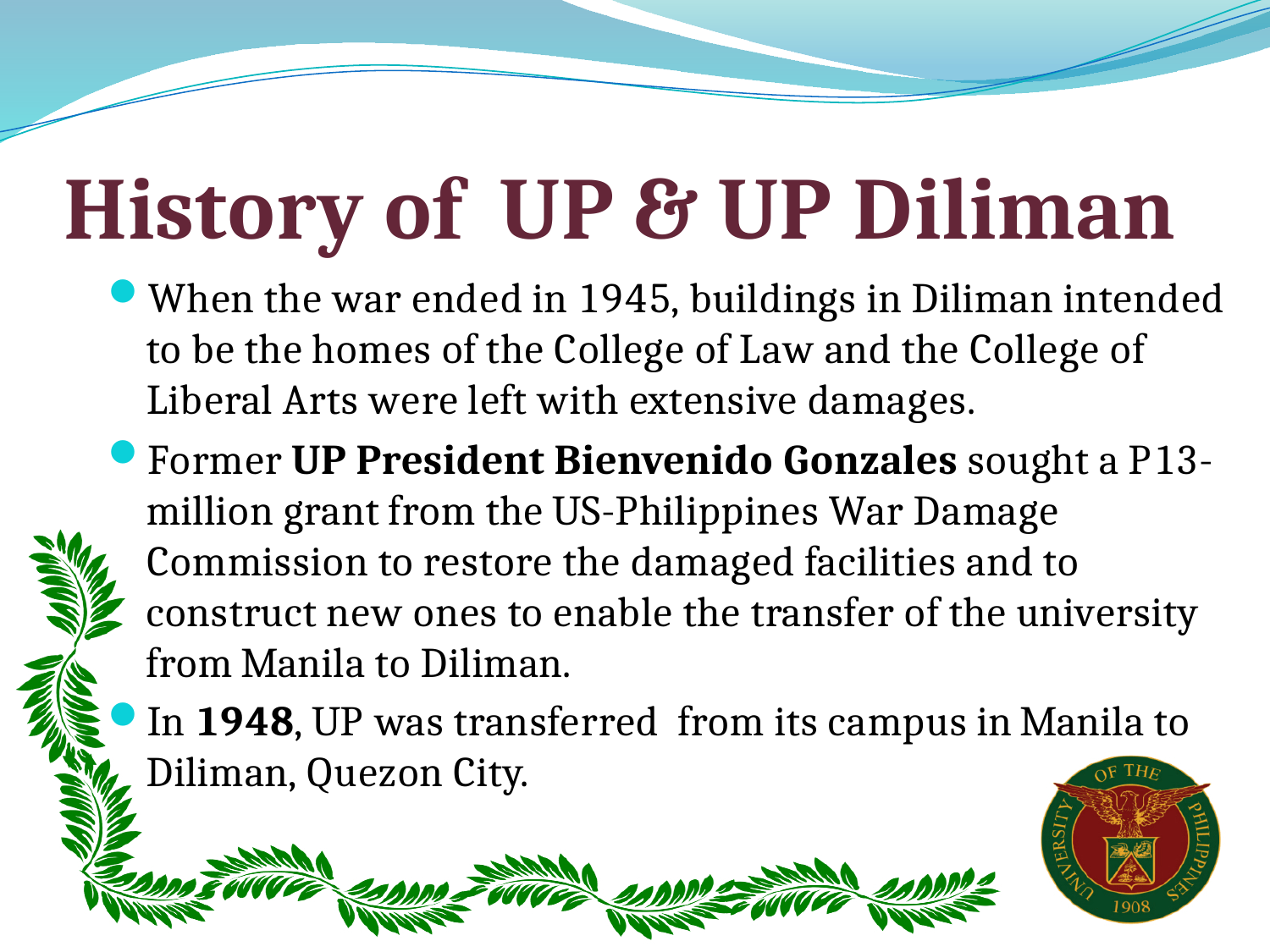

# History of  UP & UP Diliman
When the war ended in 1945, buildings in Diliman intended to be the homes of the College of Law and the College of Liberal Arts were left with extensive damages.
Former UP President Bienvenido Gonzales sought a P13-million grant from the US-Philippines War Damage Commission to restore the damaged facilities and to construct new ones to enable the transfer of the university from Manila to Diliman.
In 1948, UP was transferred  from its campus in Manila to Diliman, Quezon City.